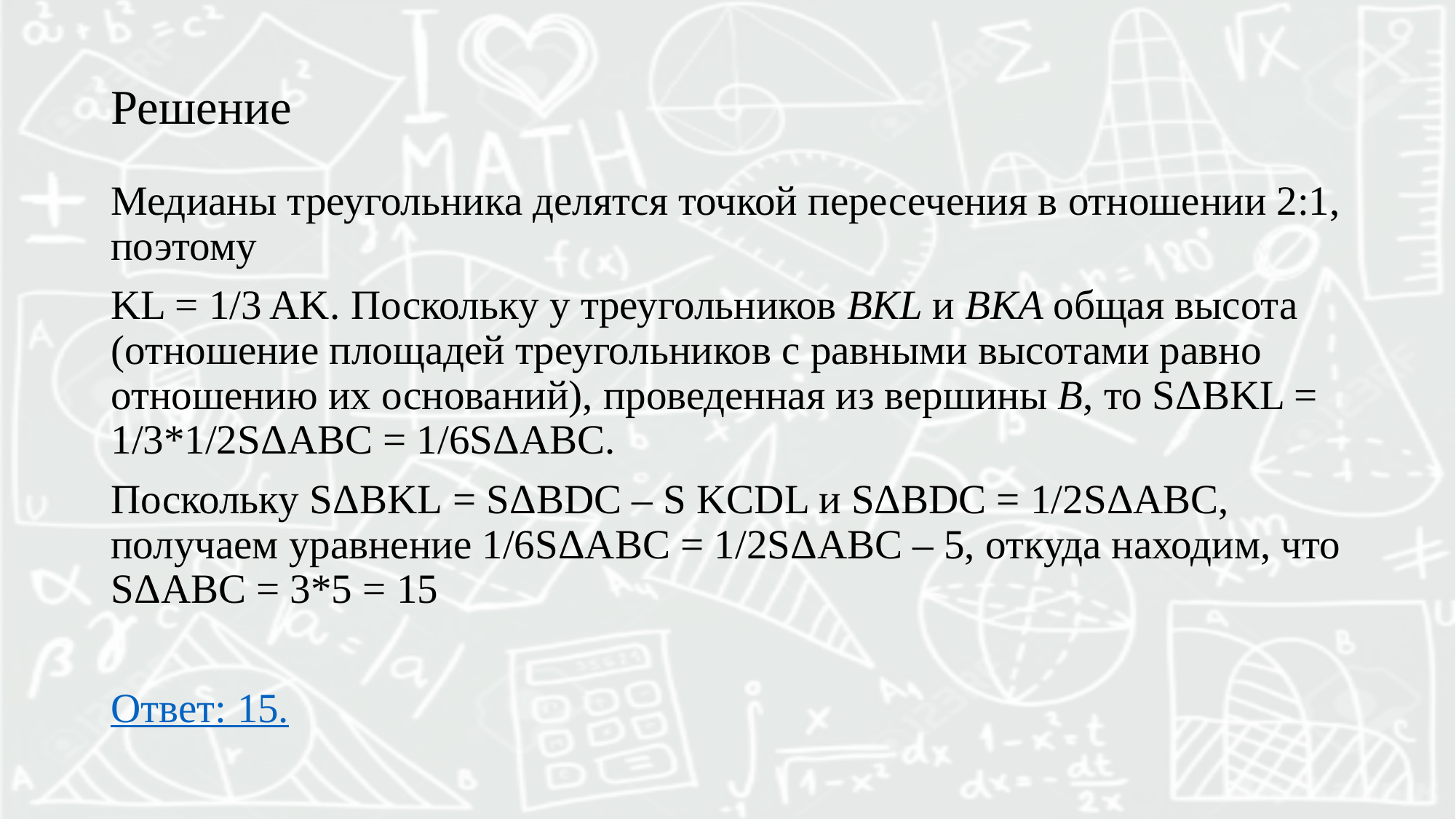

# Решение
Медианы треугольника делятся точкой пересечения в отношении 2:1, поэтому
KL = 1/3 AK. Поскольку у треугольников BKL и BKA общая высота (отношение площадей треугольников с равными высотами равно отношению их оснований), проведенная из вершины В, то SΔBKL = 1/3*1/2SΔABC = 1/6SΔABC.
Поскольку SΔBKL = SΔBDC – S KCDL и SΔBDC = 1/2SΔABC, получаем уравнение 1/6SΔABC = 1/2SΔABC – 5, откуда находим, что SΔABC = 3*5 = 15

Ответ: 15.